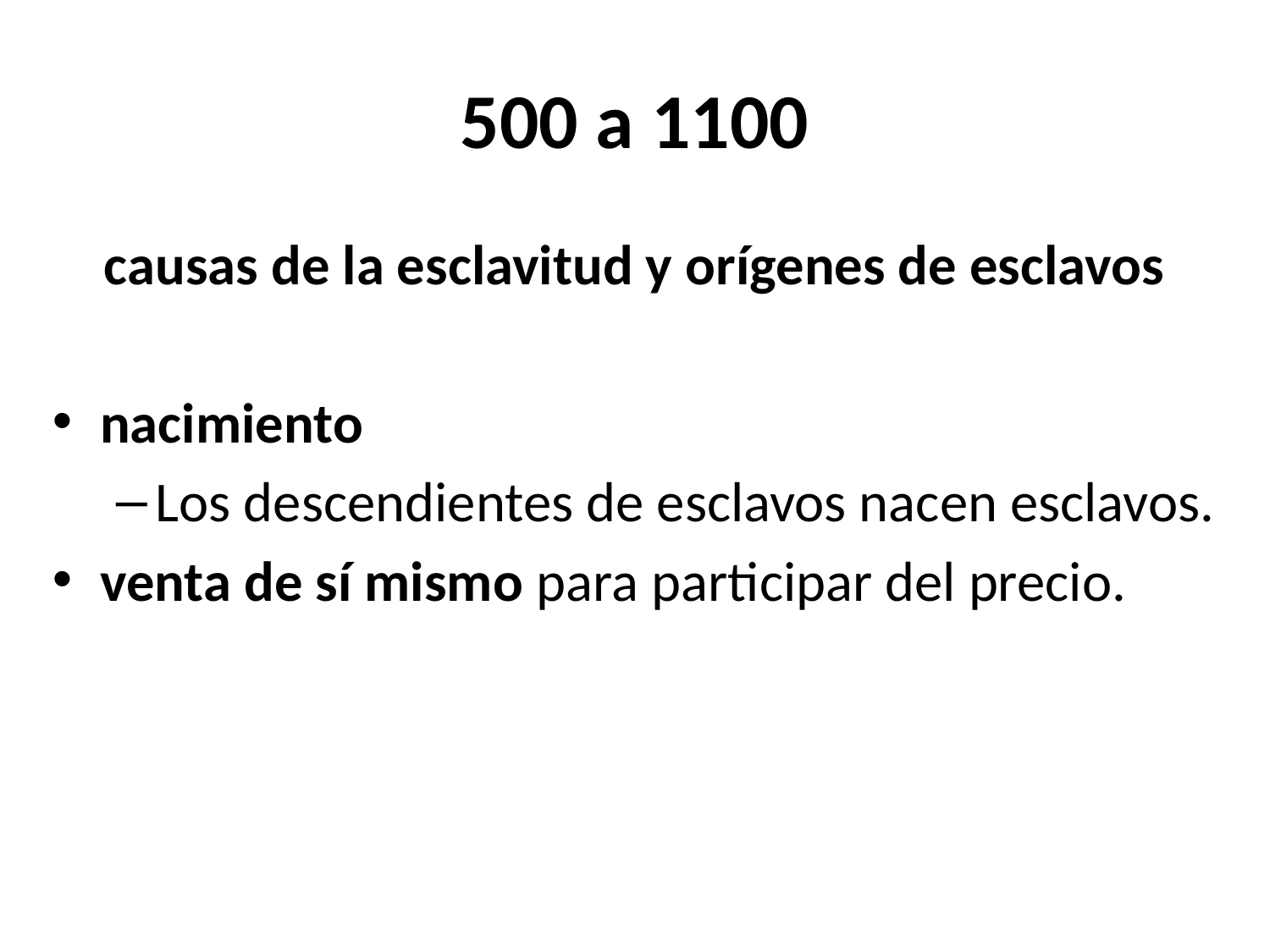

# 500 a 1100
causas de la esclavitud y orígenes de esclavos

nacimiento
Los descendientes de esclavos nacen esclavos.
venta de sí mismo para participar del precio.